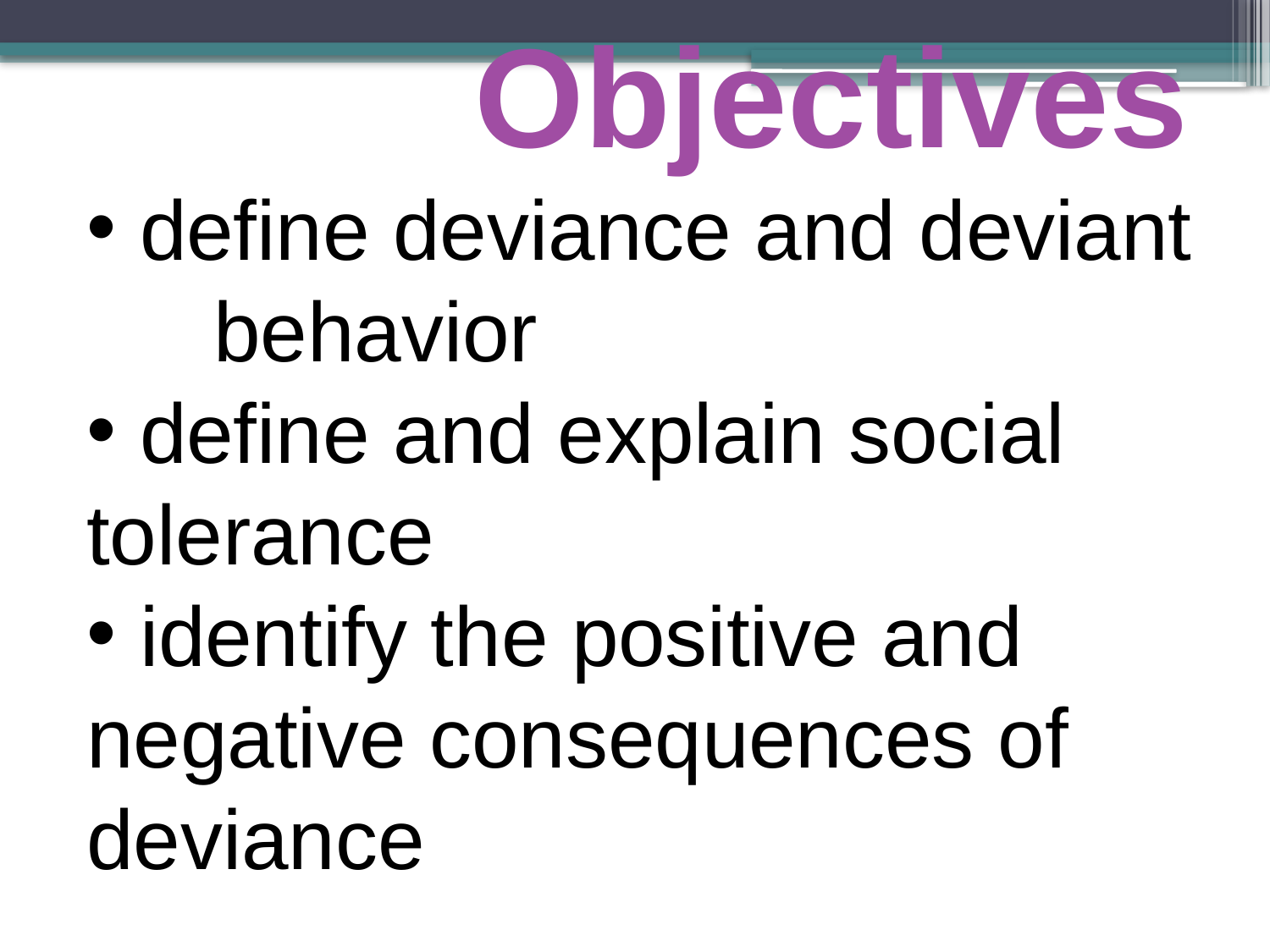

Objectives
 define deviance and deviant 	behavior
 define and explain social 	tolerance
 identify the positive and 	negative consequences of 	deviance